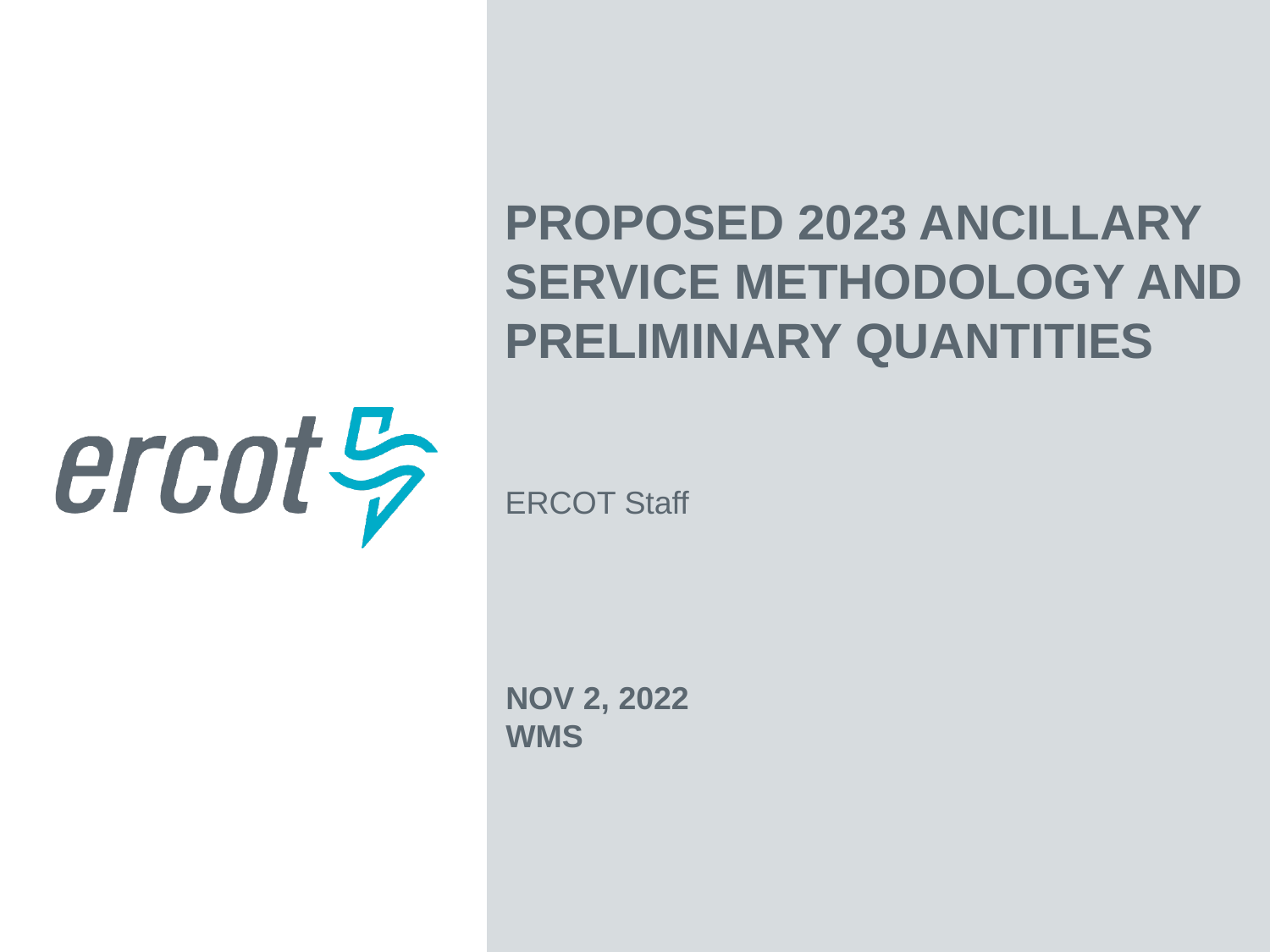

Proposed 2023 Ancillary Service Methodology And Preliminary Quantities
ERCOT Staff

Nov 2, 2022
WMS